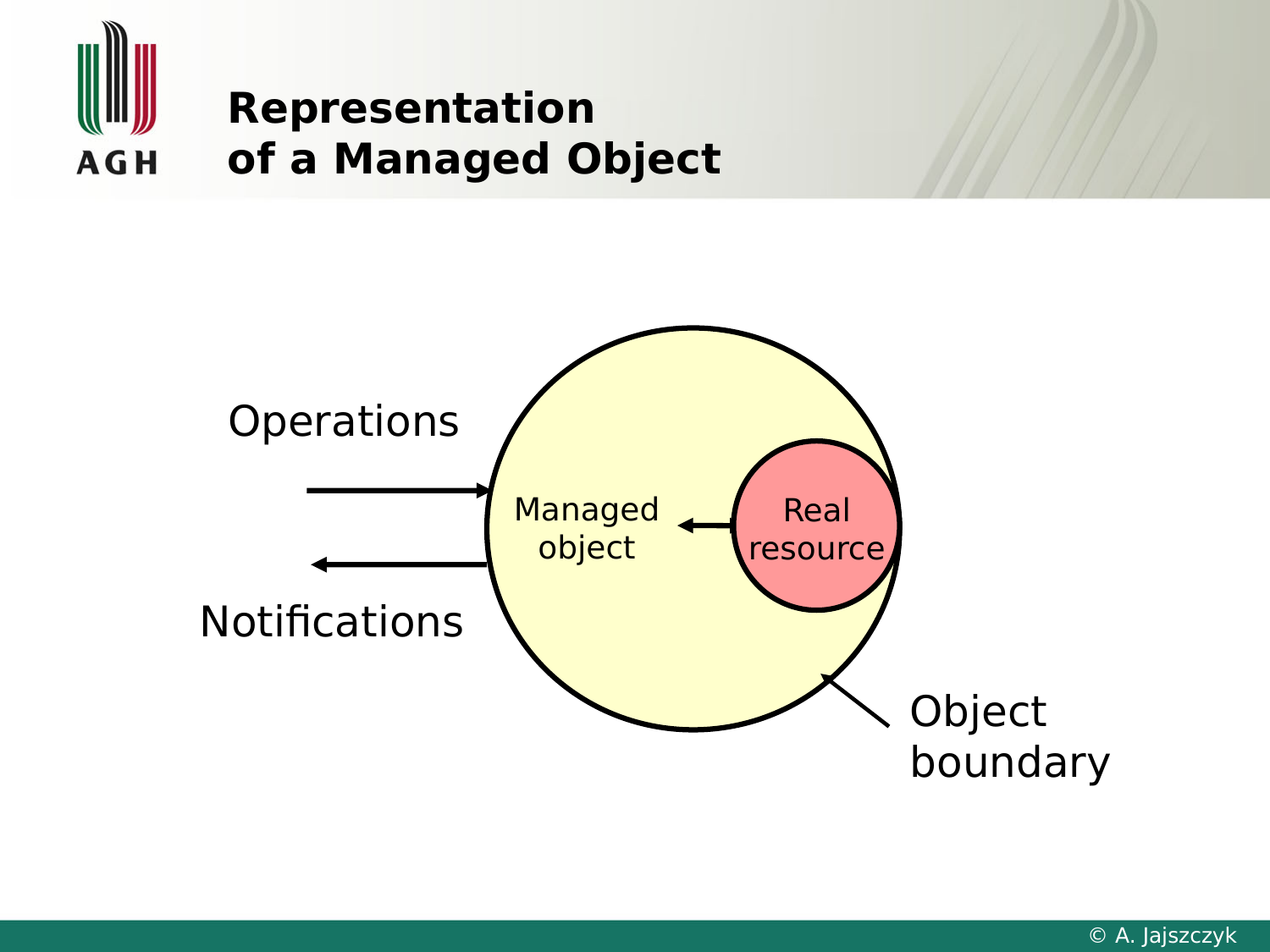

# Representation of a Managed Object

Managed
object

Operations

Notifications

Object
boundary

Real
resource